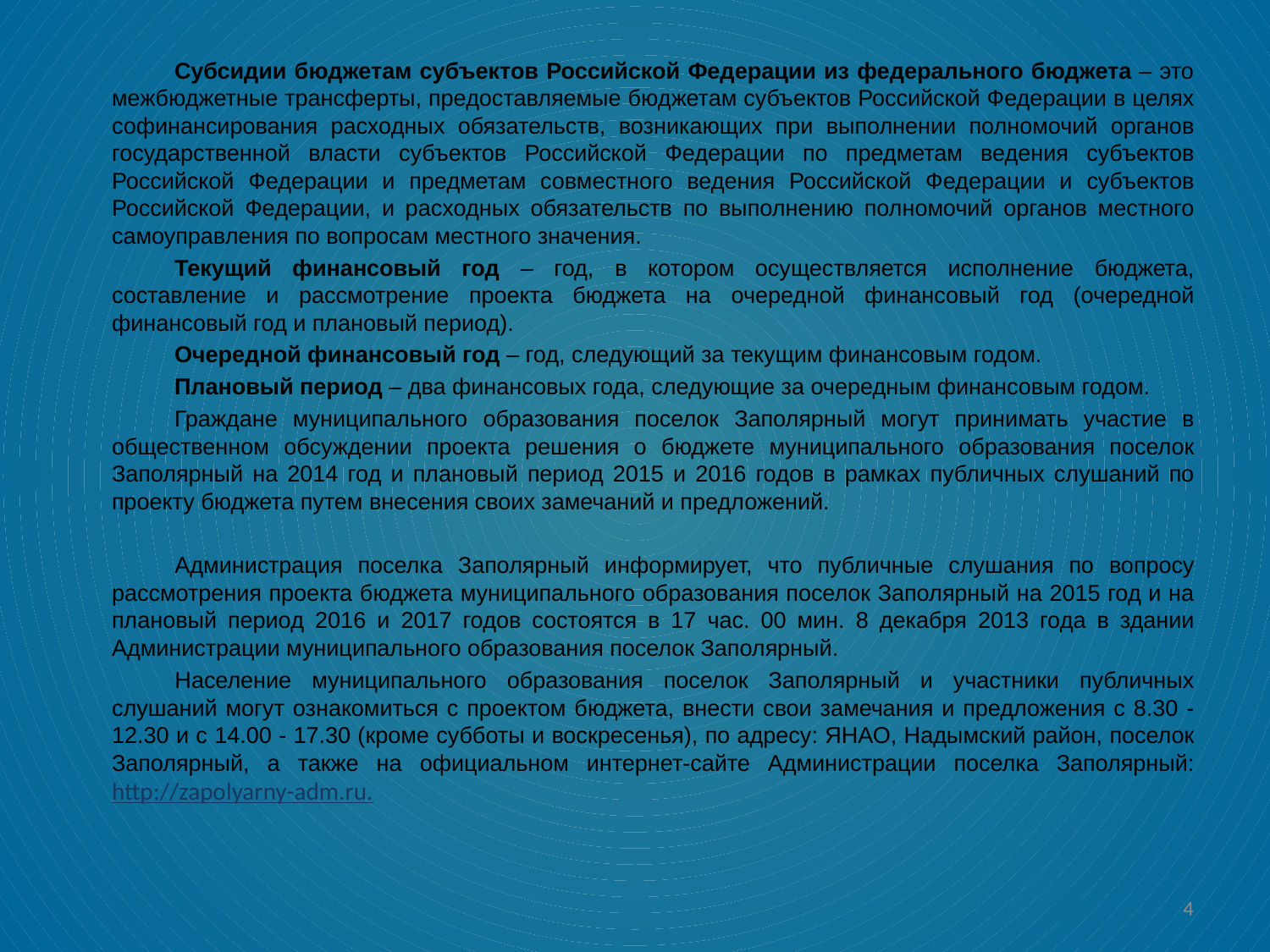

Субсидии бюджетам субъектов Российской Федерации из федерального бюджета – это межбюджетные трансферты, предоставляемые бюджетам субъектов Российской Федерации в целях софинансирования расходных обязательств, возникающих при выполнении полномочий органов государственной власти субъектов Российской Федерации по предметам ведения субъектов Российской Федерации и предметам совместного ведения Российской Федерации и субъектов Российской Федерации, и расходных обязательств по выполнению полномочий органов местного самоуправления по вопросам местного значения.
Текущий финансовый год – год, в котором осуществляется исполнение бюджета, составление и рассмотрение проекта бюджета на очередной финансовый год (очередной финансовый год и плановый период).
Очередной финансовый год – год, следующий за текущим финансовым годом.
Плановый период – два финансовых года, следующие за очередным финансовым годом.
Граждане муниципального образования поселок Заполярный могут принимать участие в общественном обсуждении проекта решения о бюджете муниципального образования поселок Заполярный на 2014 год и плановый период 2015 и 2016 годов в рамках публичных слушаний по проекту бюджета путем внесения своих замечаний и предложений.

Администрация поселка Заполярный информирует, что публичные слушания по вопросу рассмотрения проекта бюджета муниципального образования поселок Заполярный на 2015 год и на плановый период 2016 и 2017 годов состоятся в 17 час. 00 мин. 8 декабря 2013 года в здании Администрации муниципального образования поселок Заполярный.
Население муниципального образования поселок Заполярный и участники публичных слушаний могут ознакомиться с проектом бюджета, внести свои замечания и предложения с 8.30 - 12.30 и с 14.00 - 17.30 (кроме субботы и воскресенья), по адресу: ЯНАО, Надымский район, поселок Заполярный, а также на официальном интернет-сайте Администрации поселка Заполярный: http://zapolyarny-adm.ru.

4